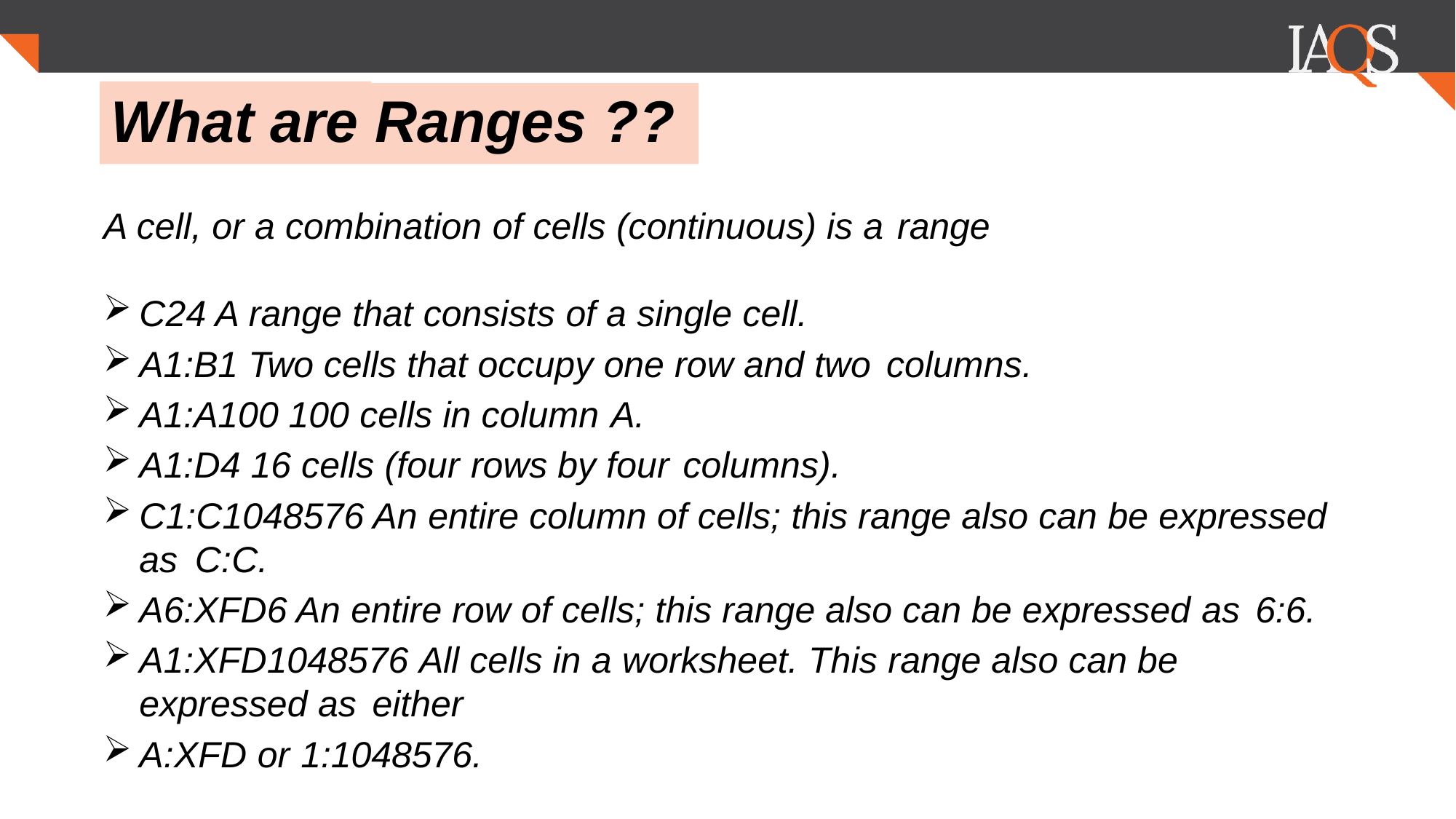

.

# What are Ranges ??
A cell, or a combination of cells (continuous) is a range

C24 A range that consists of a single cell.
A1:B1 Two cells that occupy one row and two columns.
A1:A100 100 cells in column A.
A1:D4 16 cells (four rows by four columns).
C1:C1048576 An entire column of cells; this range also can be expressed as C:C.
A6:XFD6 An entire row of cells; this range also can be expressed as 6:6.
A1:XFD1048576 All cells in a worksheet. This range also can be expressed as either
A:XFD or 1:1048576.